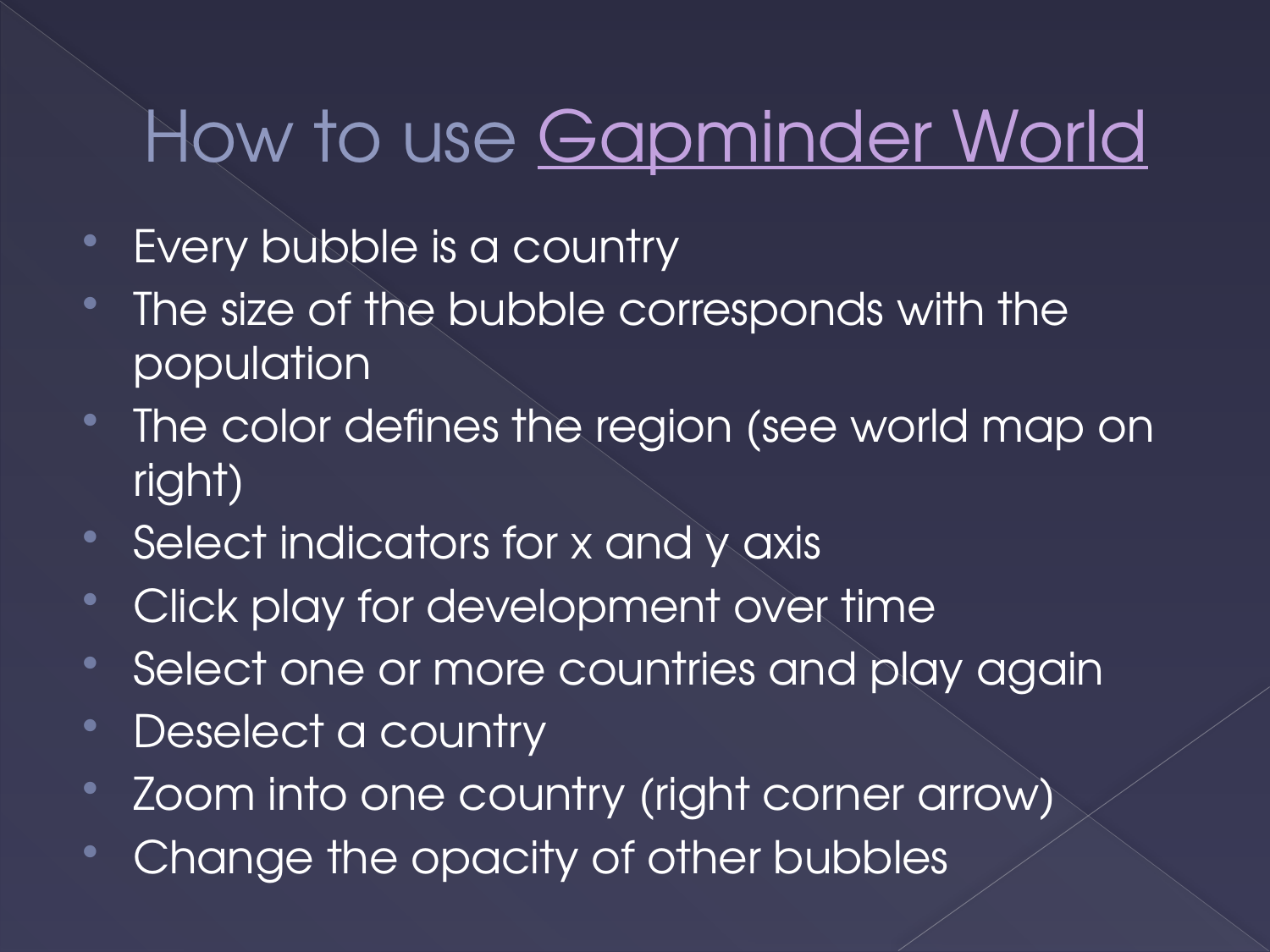

# How to use Gapminder World
Every bubble is a country
The size of the bubble corresponds with the population
The color defines the region (see world map on right)
Select indicators for x and y axis
Click play for development over time
Select one or more countries and play again
Deselect a country
Zoom into one country (right corner arrow)
Change the opacity of other bubbles